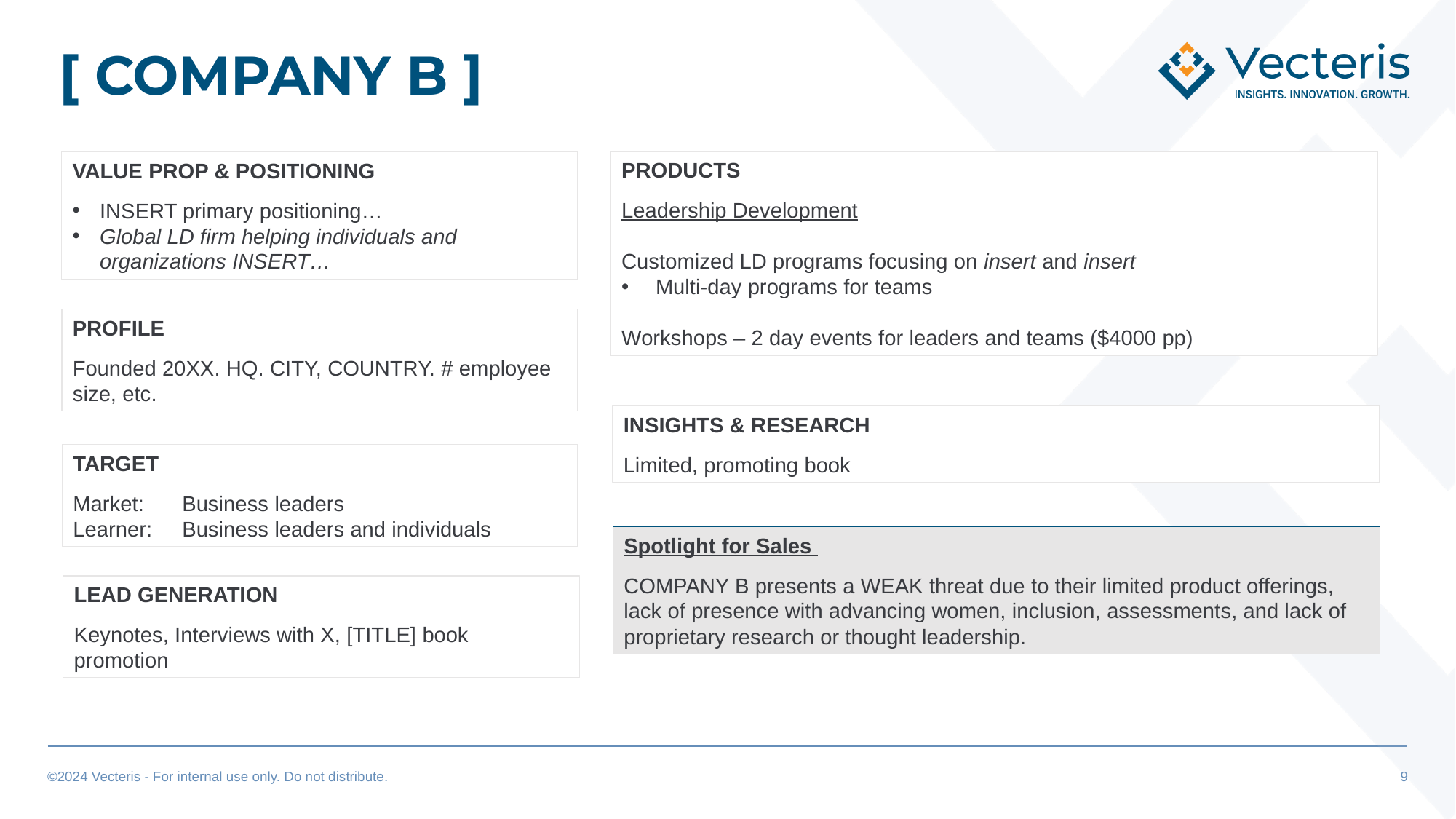

# [ COMPANY B ]
PRODUCTS

Leadership Development

Customized LD programs focusing on insert and insert
Multi-day programs for teams

Workshops – 2 day events for leaders and teams ($4000 pp)
VALUE PROP & POSITIONING

INSERT primary positioning…
Global LD firm helping individuals and organizations INSERT…
PROFILE

Founded 20XX. HQ. CITY, COUNTRY. # employee size, etc.
INSIGHTS & RESEARCH

Limited, promoting book
TARGET

Market: 	Business leaders
Learner: 	Business leaders and individuals
Spotlight for Sales

COMPANY B presents a WEAK threat due to their limited product offerings, lack of presence with advancing women, inclusion, assessments, and lack of proprietary research or thought leadership.
LEAD GENERATION

Keynotes, Interviews with X, [TITLE] book promotion